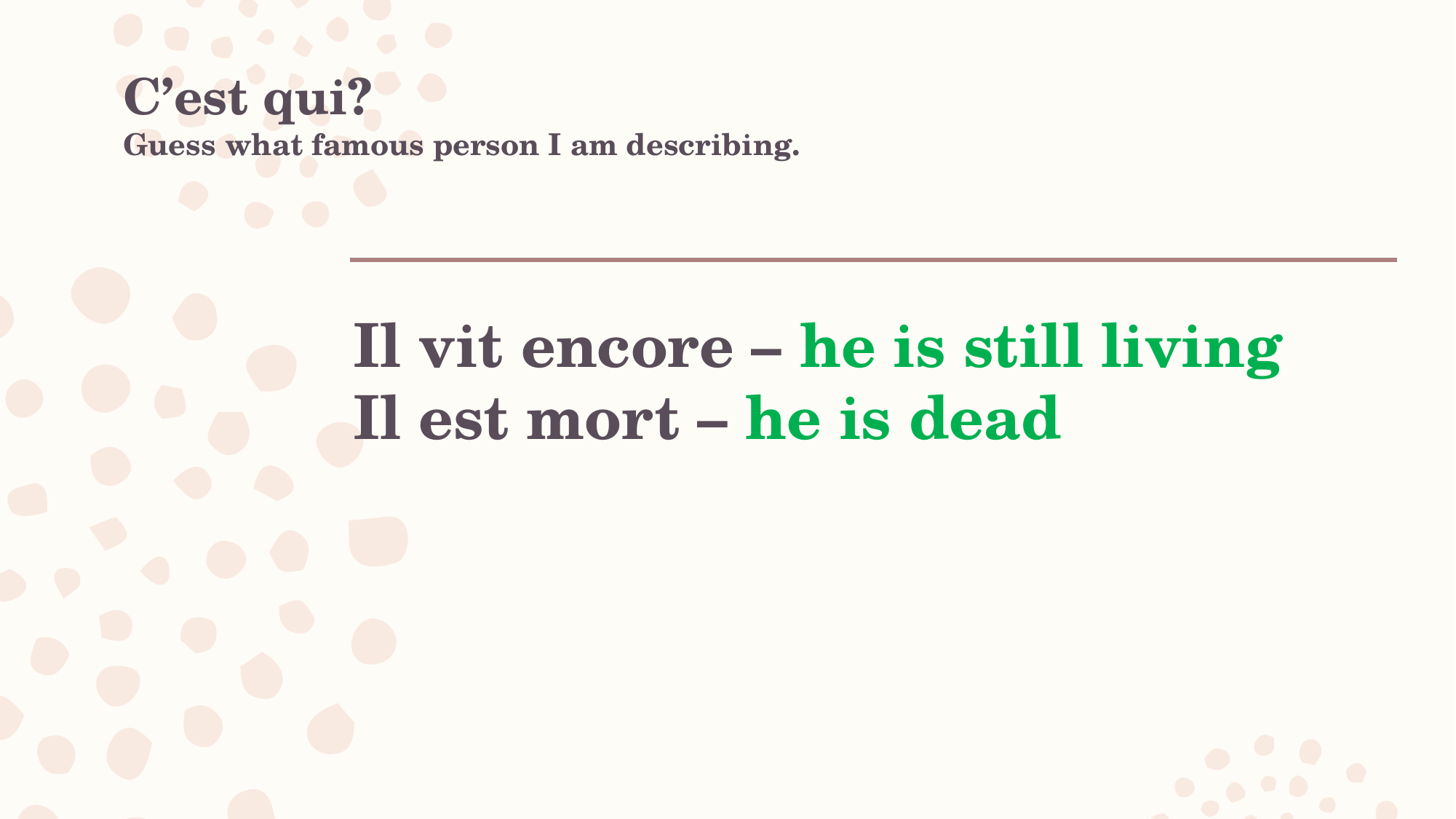

# C’est qui? Guess what famous person I am describing.
Il vit encore – he is still living
Il est mort – he is dead